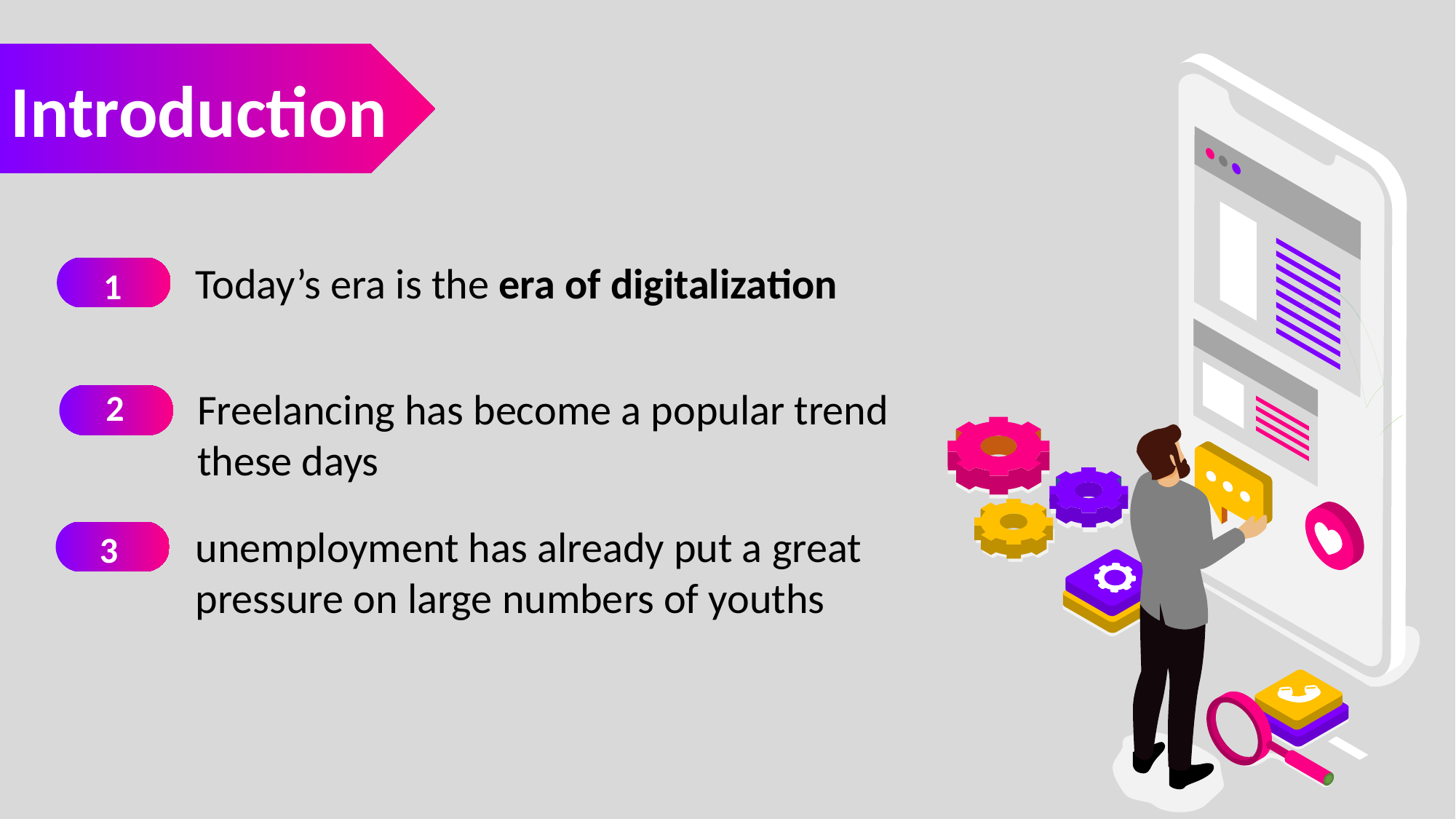

#

Introduction

Today’s era is the era of digitalization

1
Freelancing has become a popular trend these days
2

unemployment has already put a great pressure on large numbers of youths
3